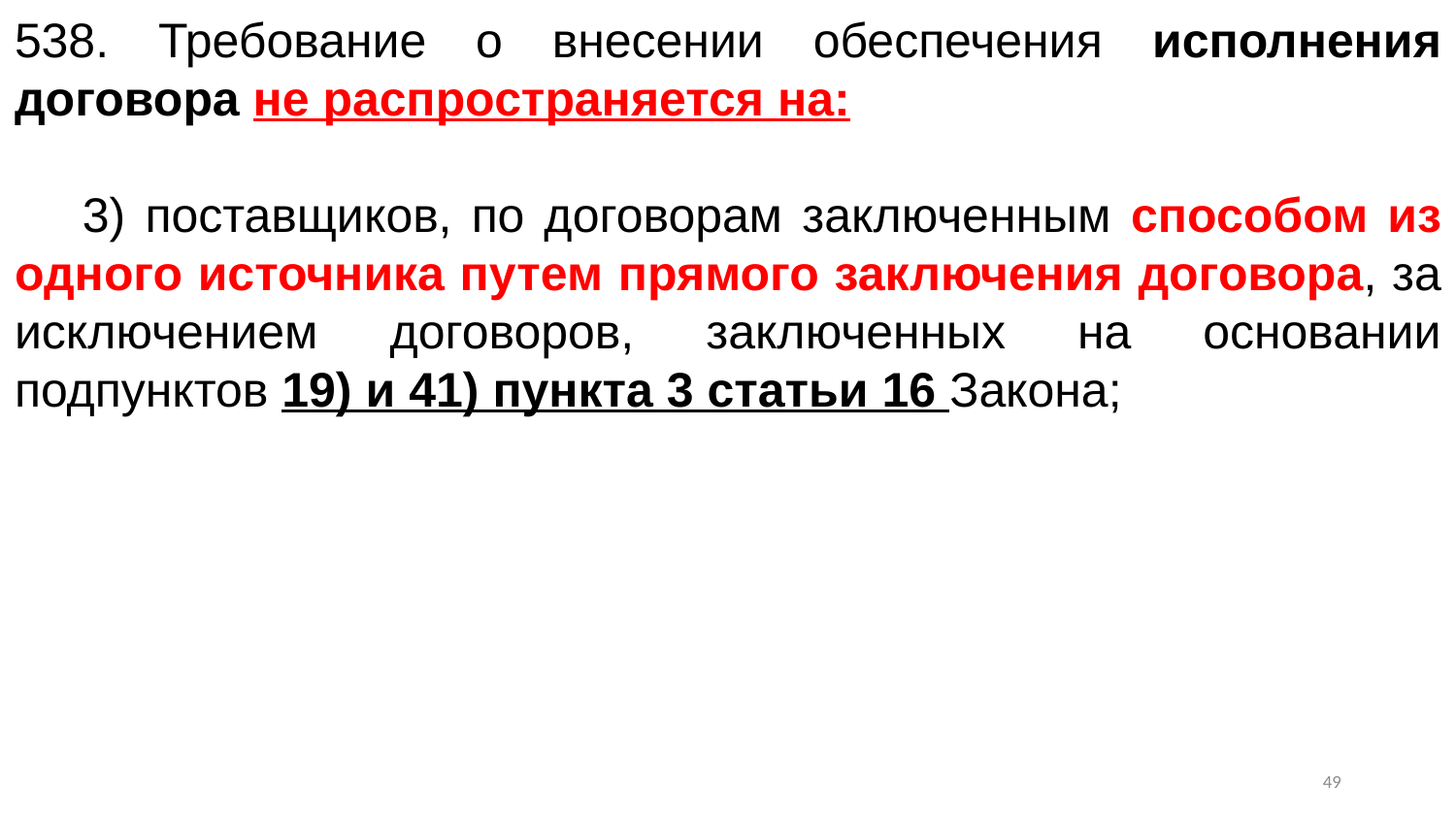

538. Требование о внесении обеспечения исполнения договора не распространяется на:

     3) поставщиков, по договорам заключенным способом из одного источника путем прямого заключения договора, за исключением договоров, заключенных на основании подпунктов 19) и 41) пункта 3 статьи 16 Закона;
49